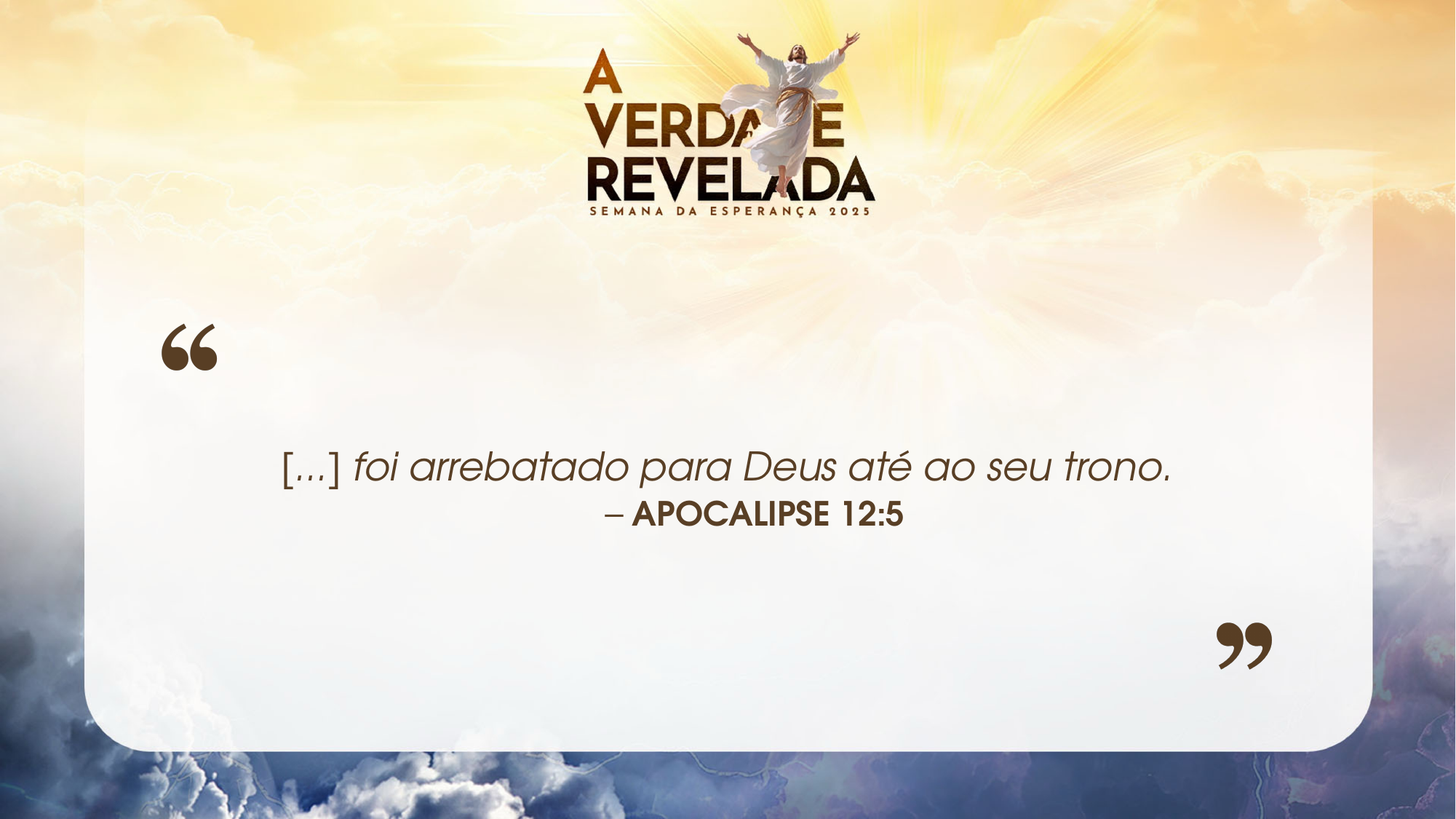

[...] foi arrebatado para Deus até ao seu trono.
APOCALIPSE 12:5